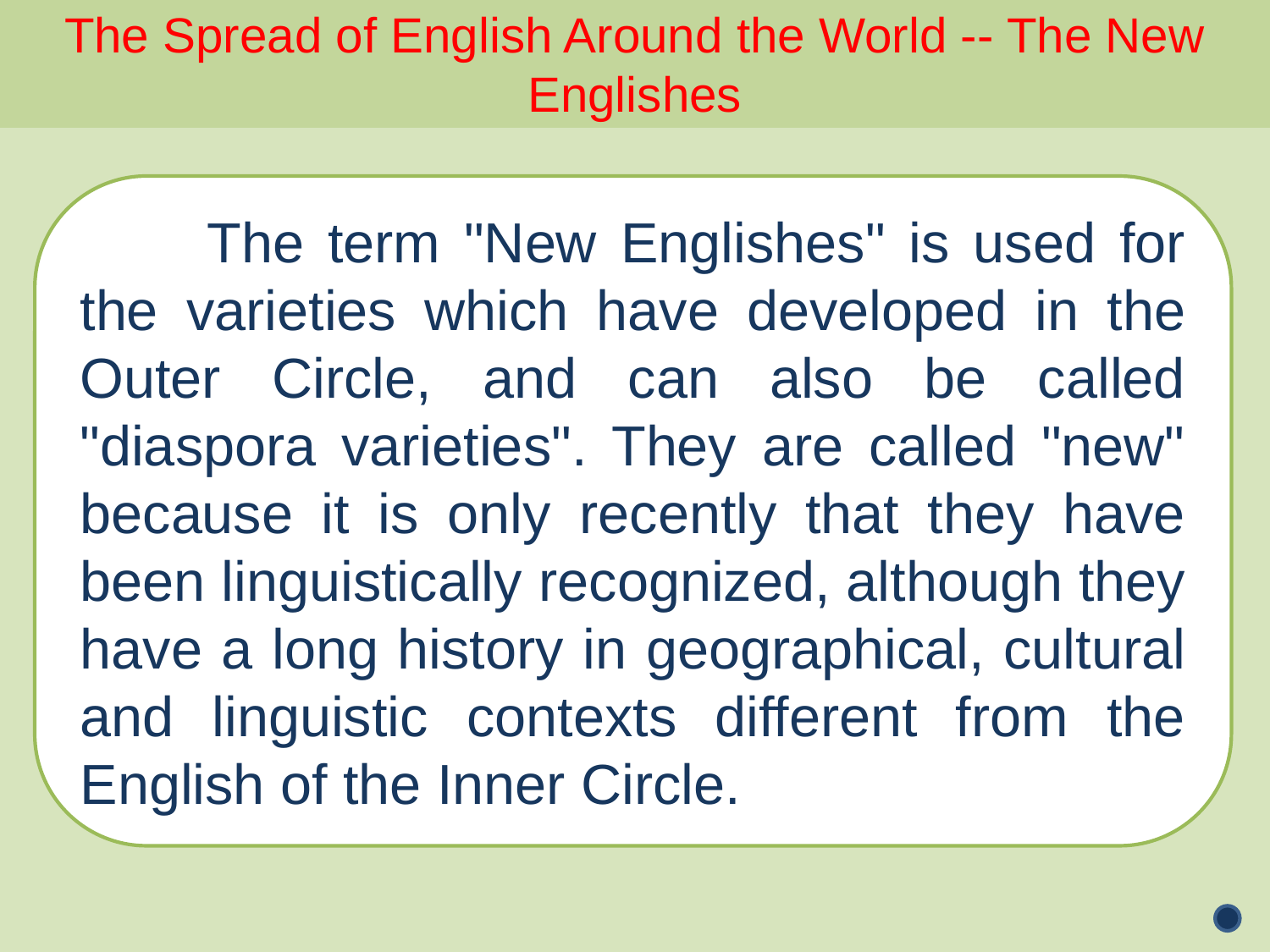

The Spread of English Around the World -- The New Englishes
	The term "New Englishes" is used for the varieties which have developed in the Outer Circle, and can also be called "diaspora varieties". They are called "new" because it is only recently that they have been linguistically recognized, although they have a long history in geographical, cultural and linguistic contexts different from the English of the Inner Circle.